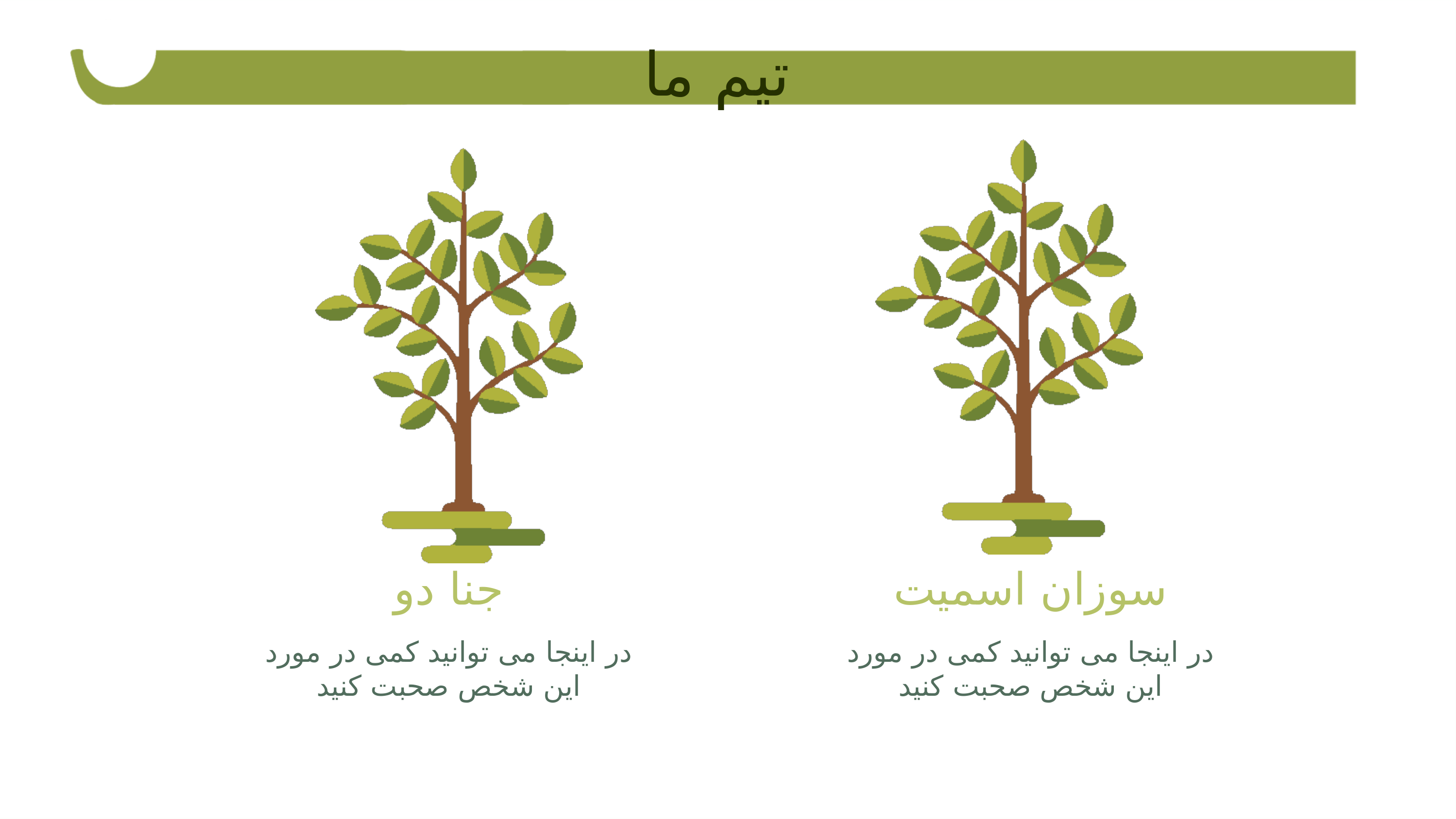

تیم ما

جنا دو
سوزان اسمیت
در اینجا می توانید کمی در مورد این شخص صحبت کنید
در اینجا می توانید کمی در مورد این شخص صحبت کنید